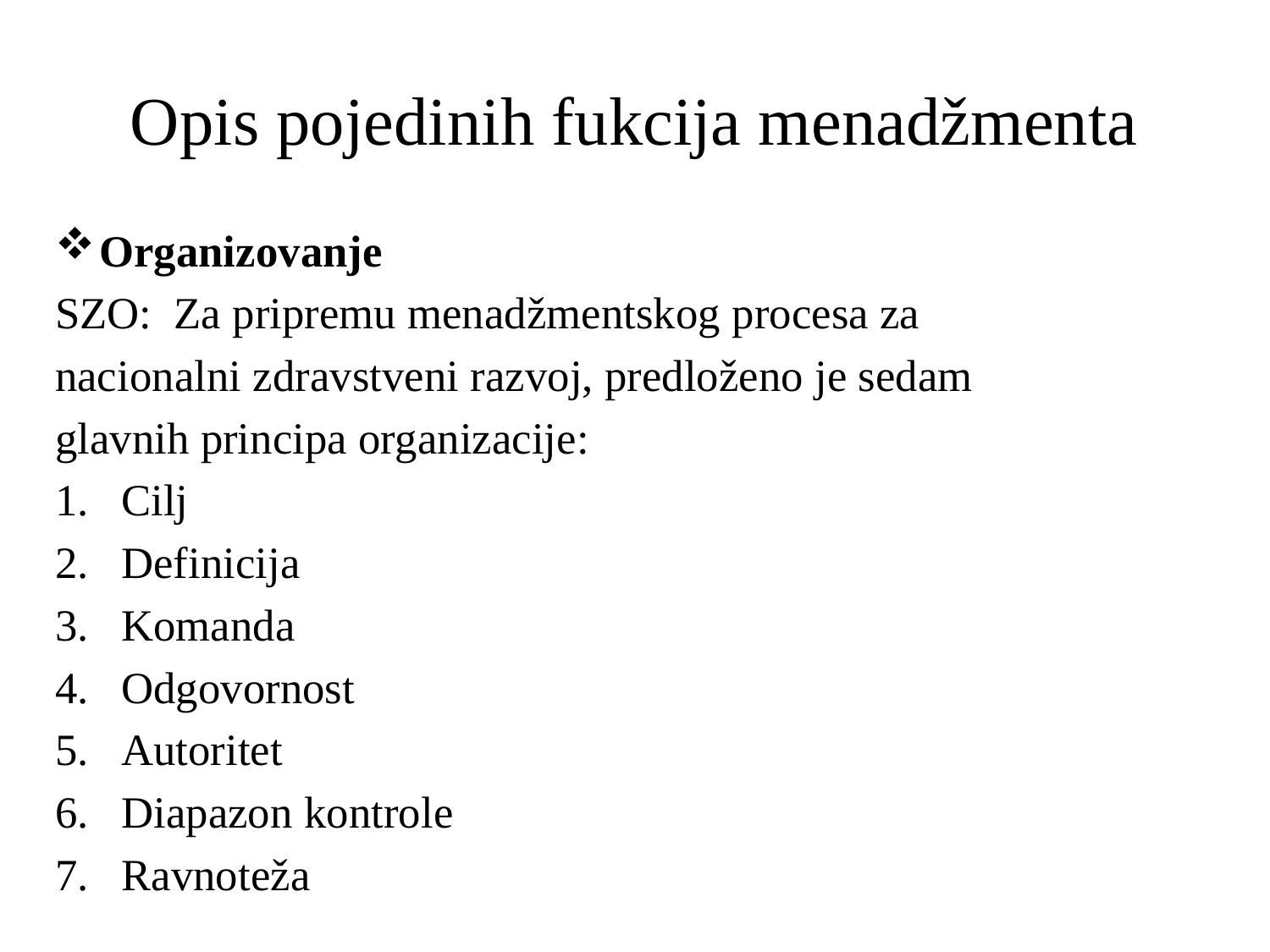

# Opis pojedinih fukcija menadžmenta
Organizovanje
SZO:  Za pripremu menadžmentskog procesa za
nacionalni zdravstveni razvoj, predloženo je sedam
glavnih principa organizacije:
Cilj
Definicija
Komanda
Odgovornost
Autoritet
Diapazon kontrole
Ravnoteža